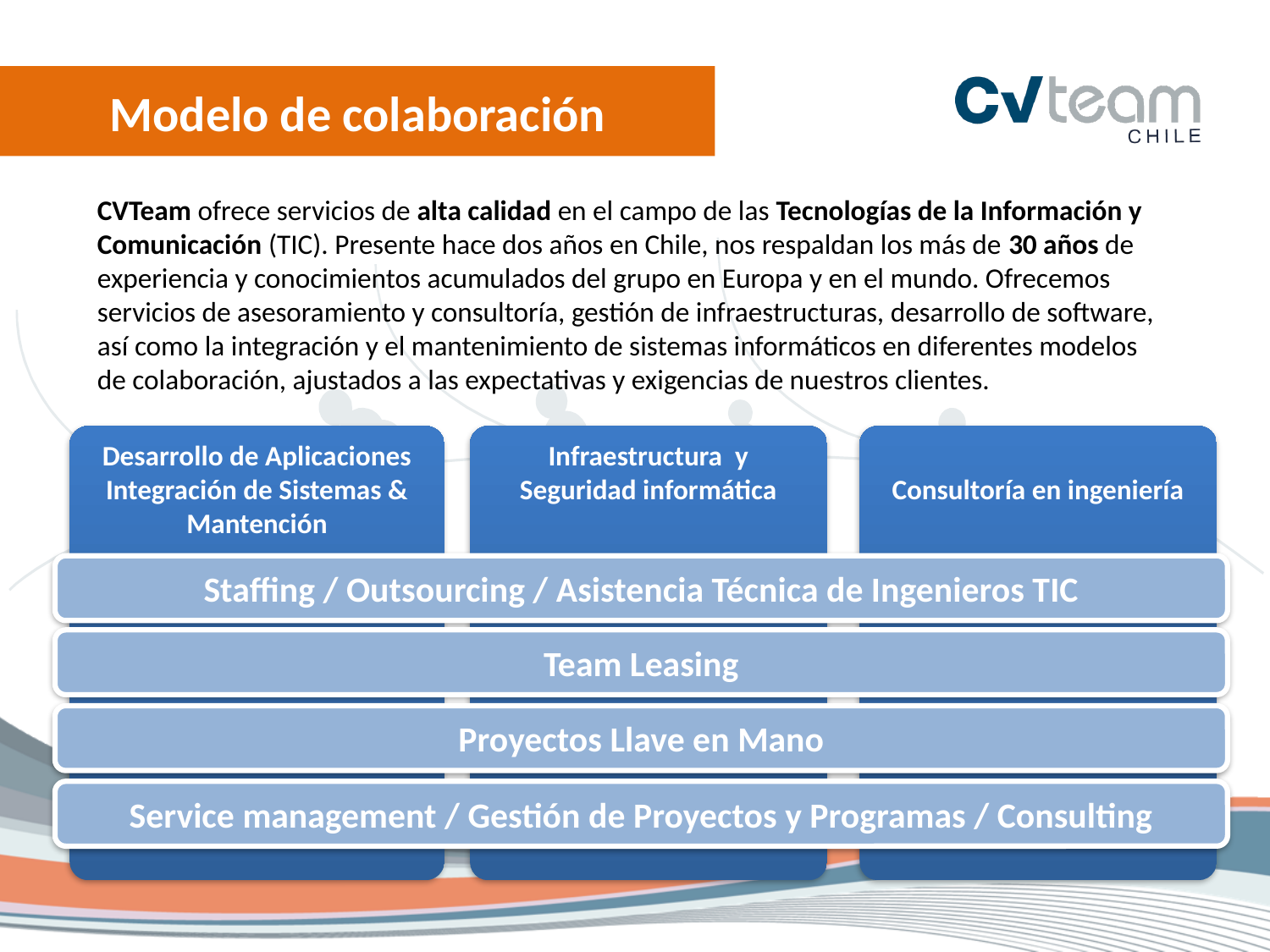

# Modelo de colaboración
CVTeam ofrece servicios de alta calidad en el campo de las Tecnologías de la Información y Comunicación (TIC). Presente hace dos años en Chile, nos respaldan los más de 30 años de experiencia y conocimientos acumulados del grupo en Europa y en el mundo. Ofrecemos servicios de asesoramiento y consultoría, gestión de infraestructuras, desarrollo de software, así como la integración y el mantenimiento de sistemas informáticos en diferentes modelos de colaboración, ajustados a las expectativas y exigencias de nuestros clientes.
Desarrollo de Aplicaciones Integración de Sistemas & Mantención

Infraestructura  y Seguridad informática

Consultoría en ingeniería
Staffing / Outsourcing / Asistencia Técnica de Ingenieros TIC
Team Leasing
Proyectos Llave en Mano
Service management / Gestión de Proyectos y Programas / Consulting